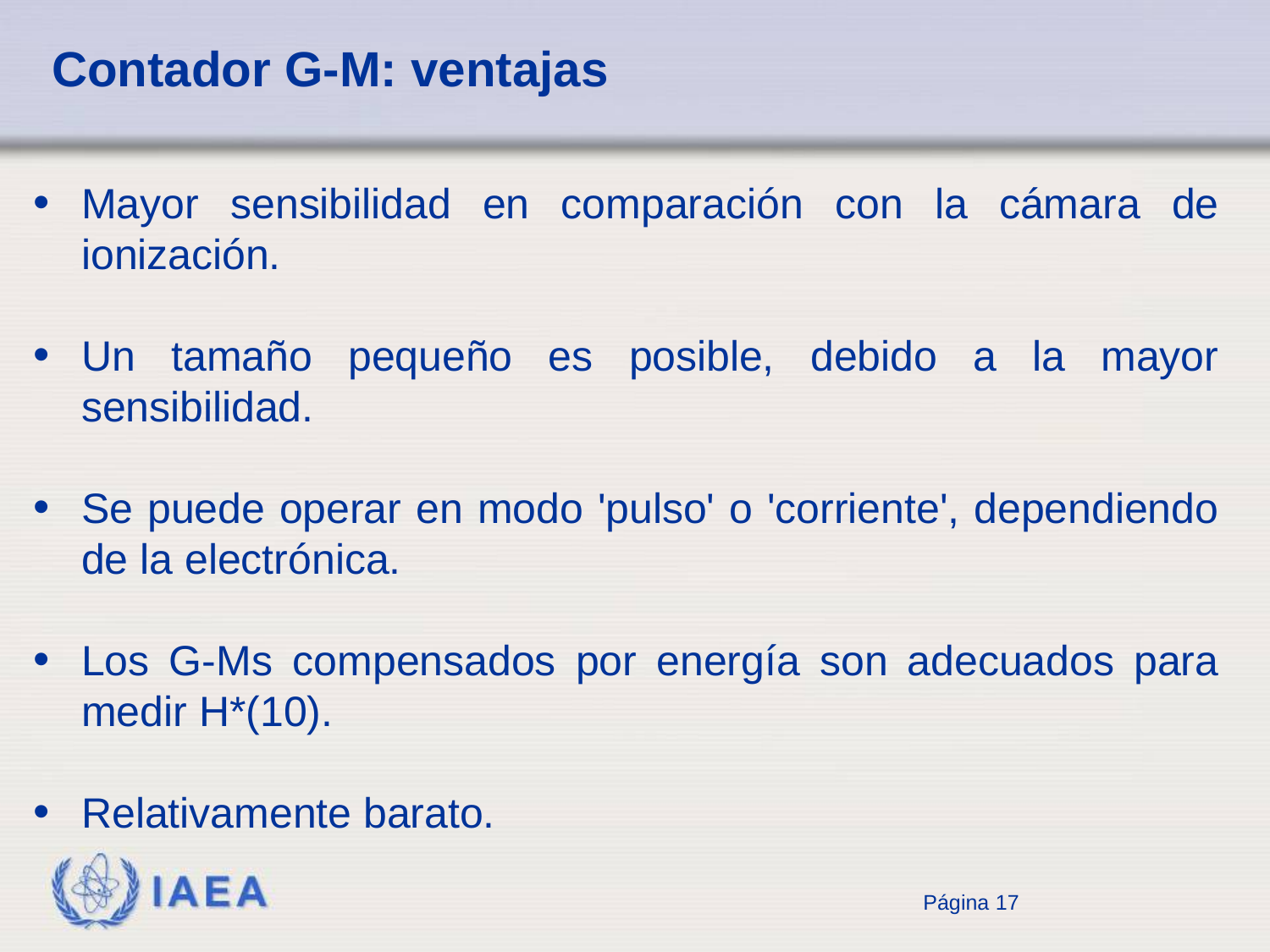

# Contador G-M: ventajas
Mayor sensibilidad en comparación con la cámara de ionización.

Un tamaño pequeño es posible, debido a la mayor sensibilidad.

Se puede operar en modo 'pulso' o 'corriente', dependiendo de la electrónica.

Los G-Ms compensados por energía son adecuados para medir H*(10).

Relativamente barato.